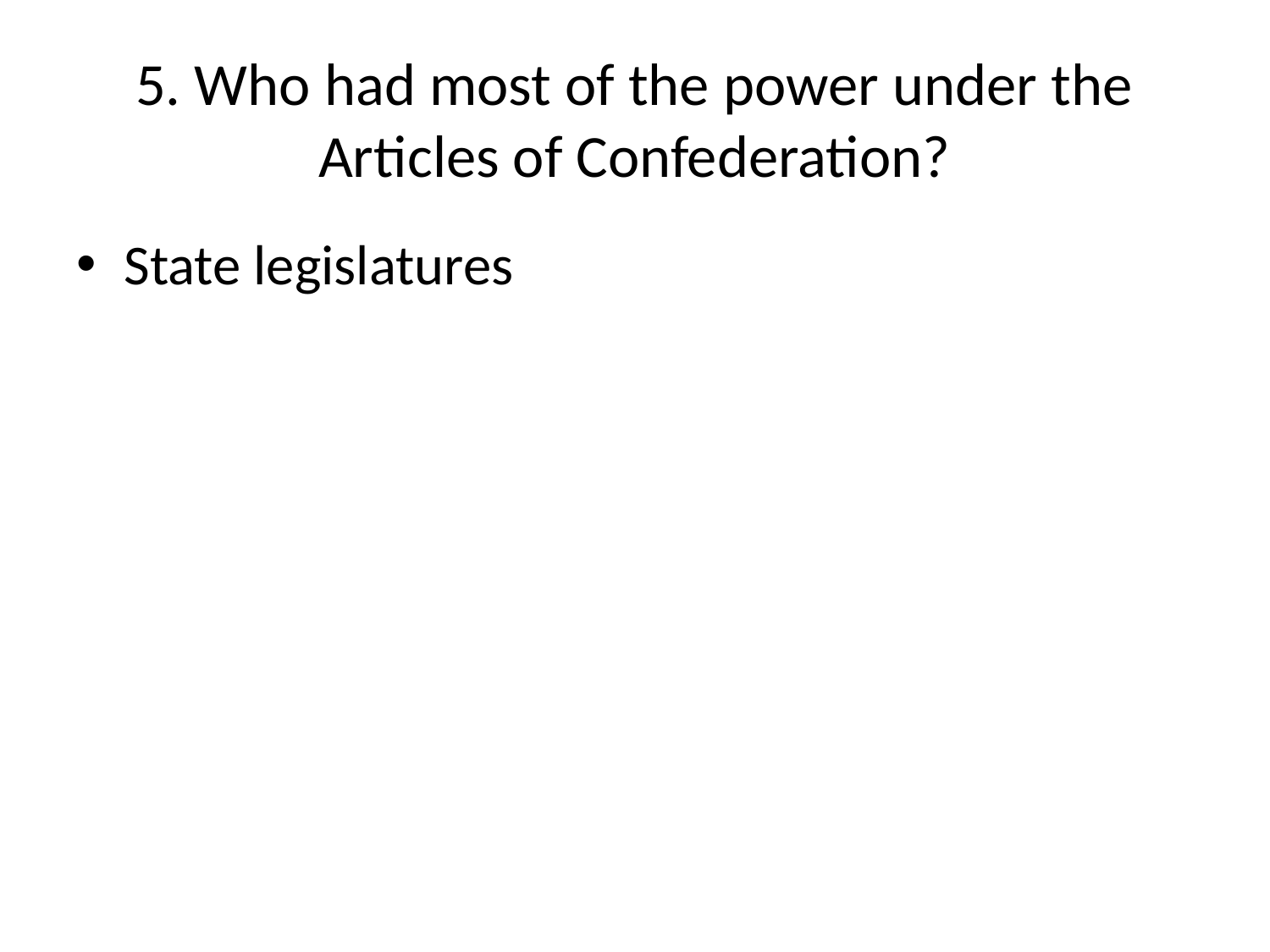

# 5. Who had most of the power under the Articles of Confederation?
State legislatures